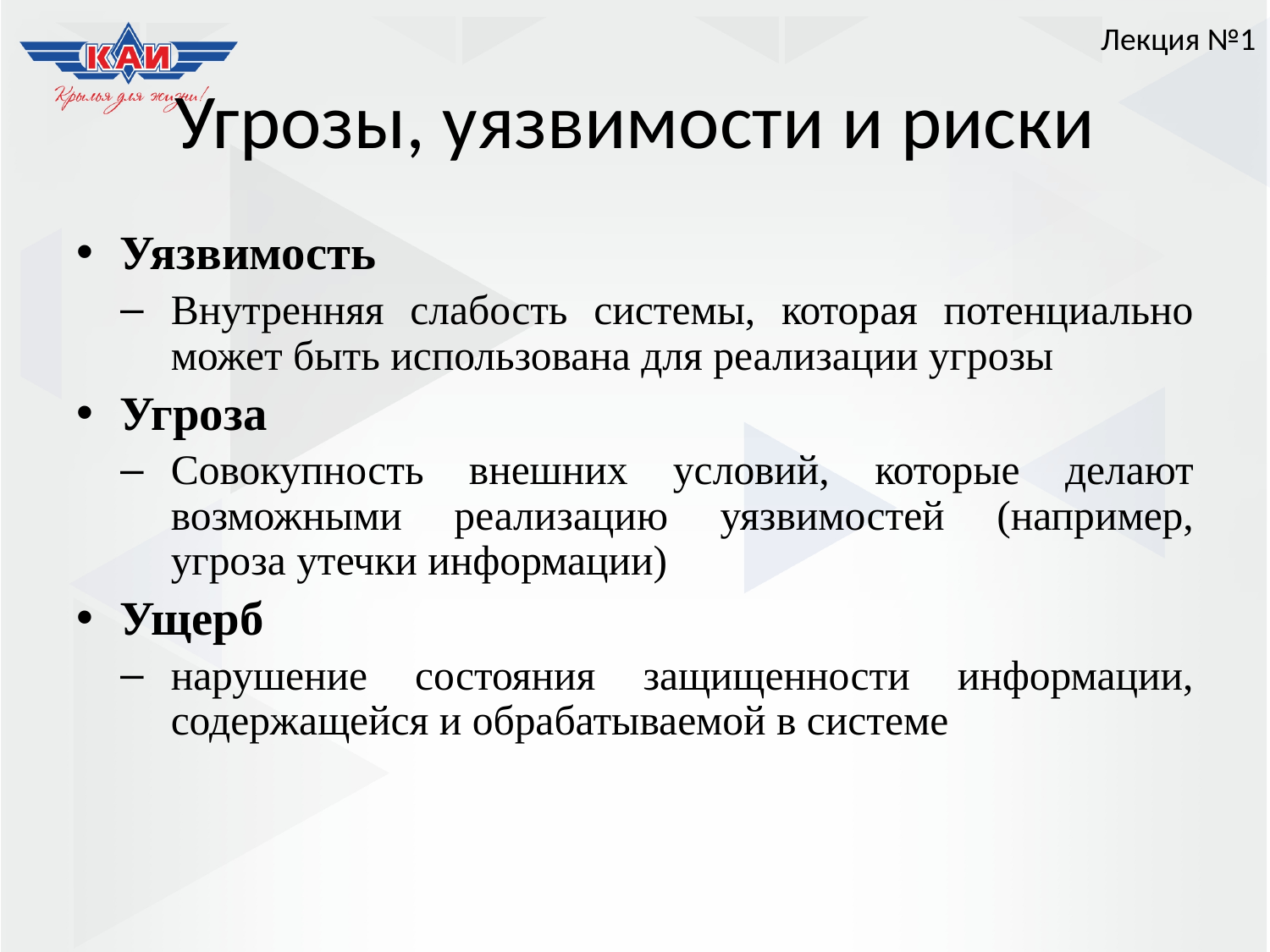

Лекция №1
# Угрозы, уязвимости и риски
Уязвимость
Внутренняя слабость системы, которая потенциально может быть использована для реализации угрозы
Угроза
Совокупность внешних условий, которые делают возможными реализацию уязвимостей (например, угроза утечки информации)
Ущерб
нарушение состояния защищенности информации, содержащейся и обрабатываемой в системе